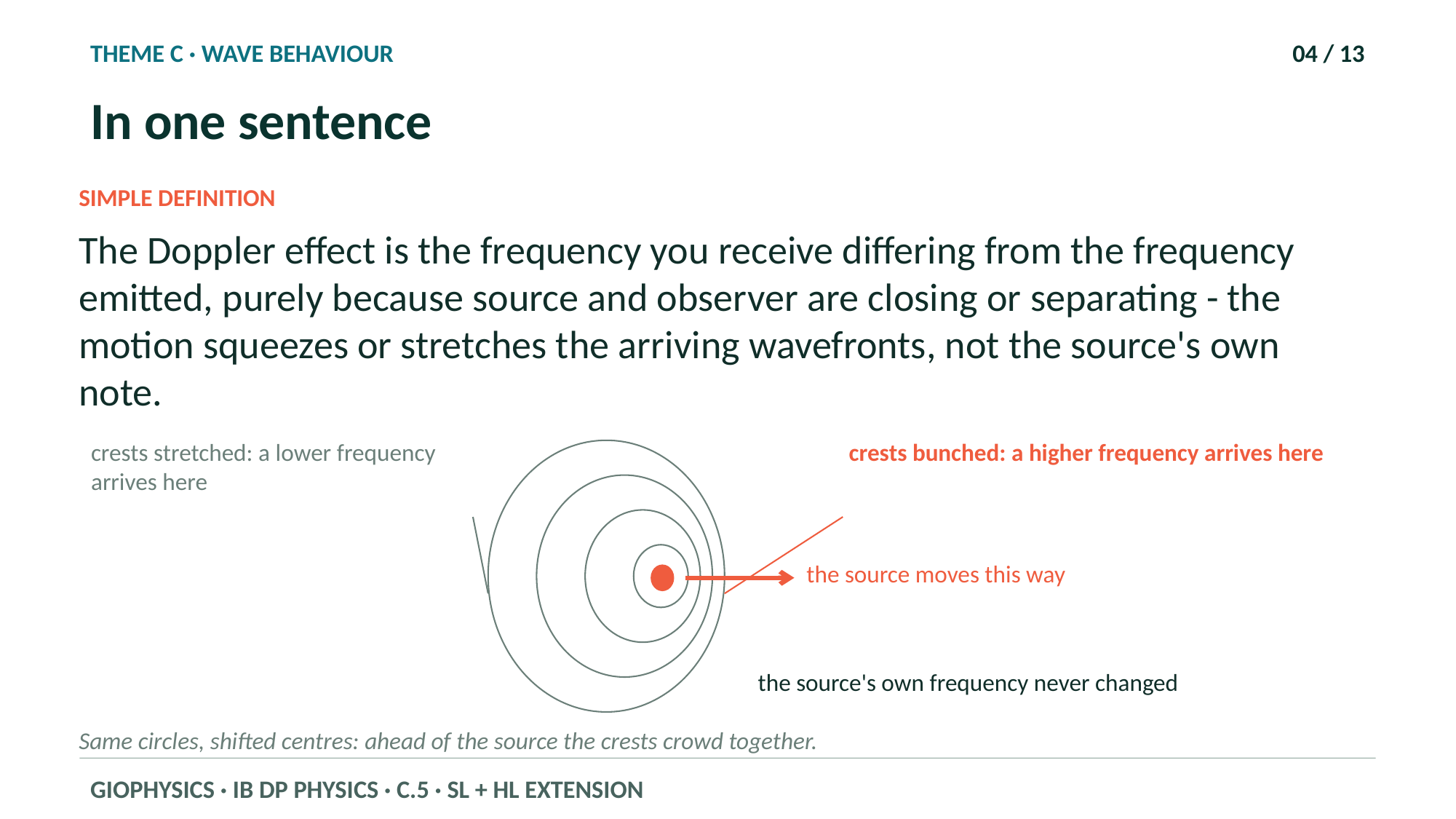

THEME C · WAVE BEHAVIOUR
04 / 13
In one sentence
SIMPLE DEFINITION
The Doppler effect is the frequency you receive differing from the frequency emitted, purely because source and observer are closing or separating - the motion squeezes or stretches the arriving wavefronts, not the source's own note.
crests stretched: a lower frequency arrives here
crests bunched: a higher frequency arrives here

the source moves this way

the source's own frequency never changed
Same circles, shifted centres: ahead of the source the crests crowd together.

GIOPHYSICS · IB DP PHYSICS · C.5 · SL + HL EXTENSION